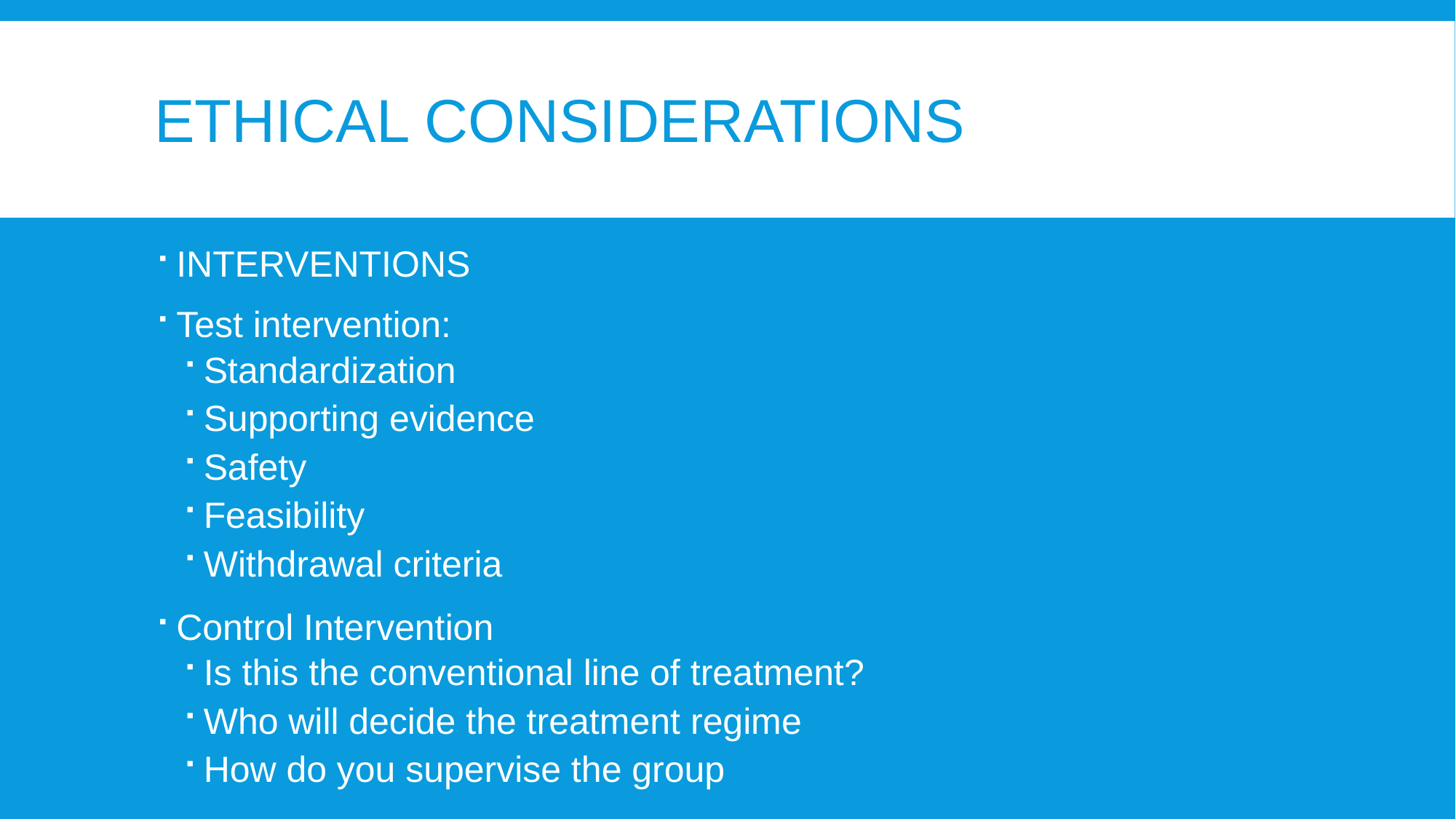

# Ethical considerations
INTERVENTIONS
Test intervention:
Standardization
Supporting evidence
Safety
Feasibility
Withdrawal criteria
Control Intervention
Is this the conventional line of treatment?
Who will decide the treatment regime
How do you supervise the group